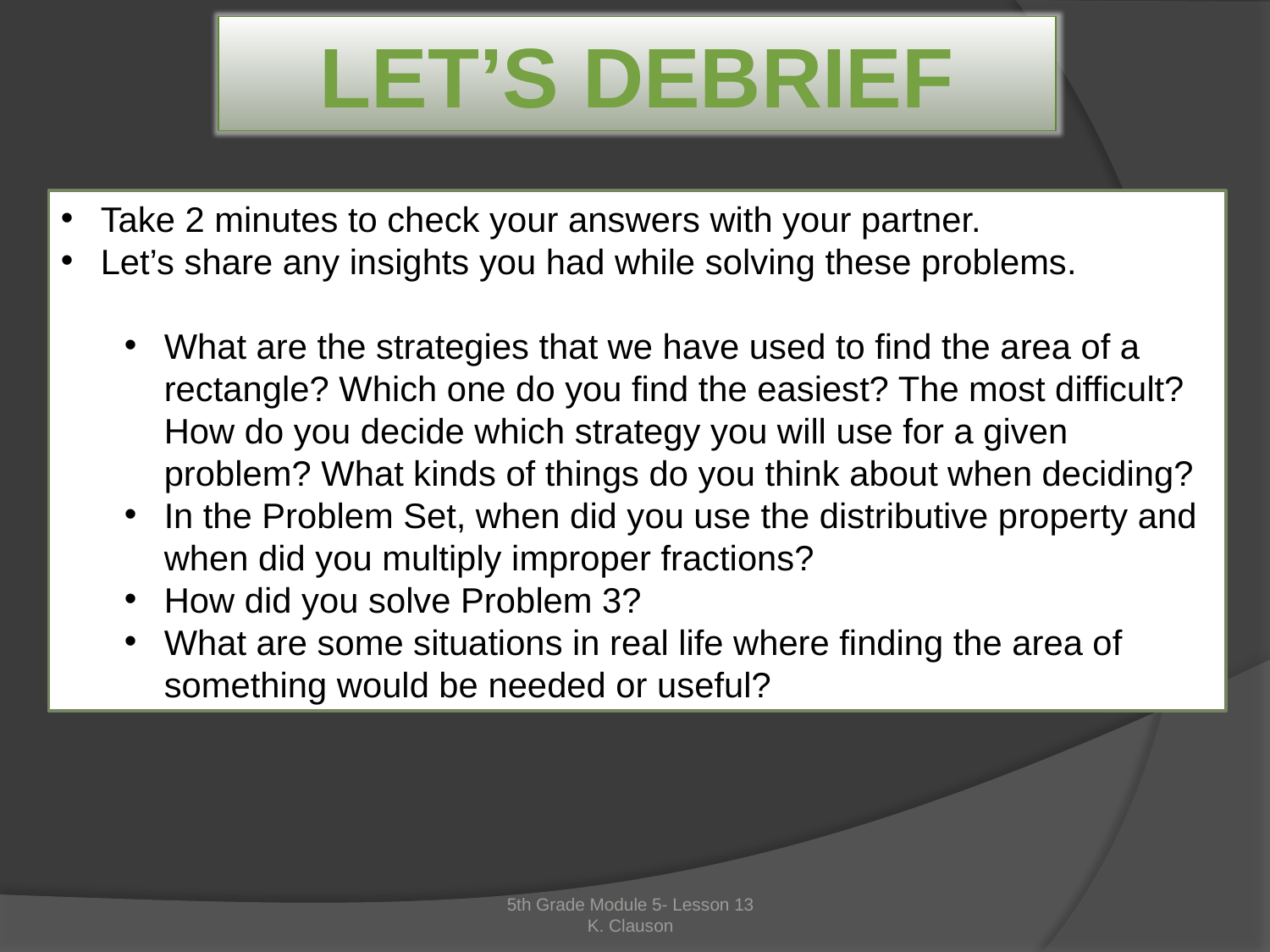

LET’S Debrief
Take 2 minutes to check your answers with your partner.
Let’s share any insights you had while solving these problems.

What are the strategies that we have used to find the area of a rectangle? Which one do you find the easiest? The most difficult? How do you decide which strategy you will use for a given problem? What kinds of things do you think about when deciding?
In the Problem Set, when did you use the distributive property and when did you multiply improper fractions?
How did you solve Problem 3?
What are some situations in real life where finding the area of something would be needed or useful?
5th Grade Module 5- Lesson 13
K. Clauson